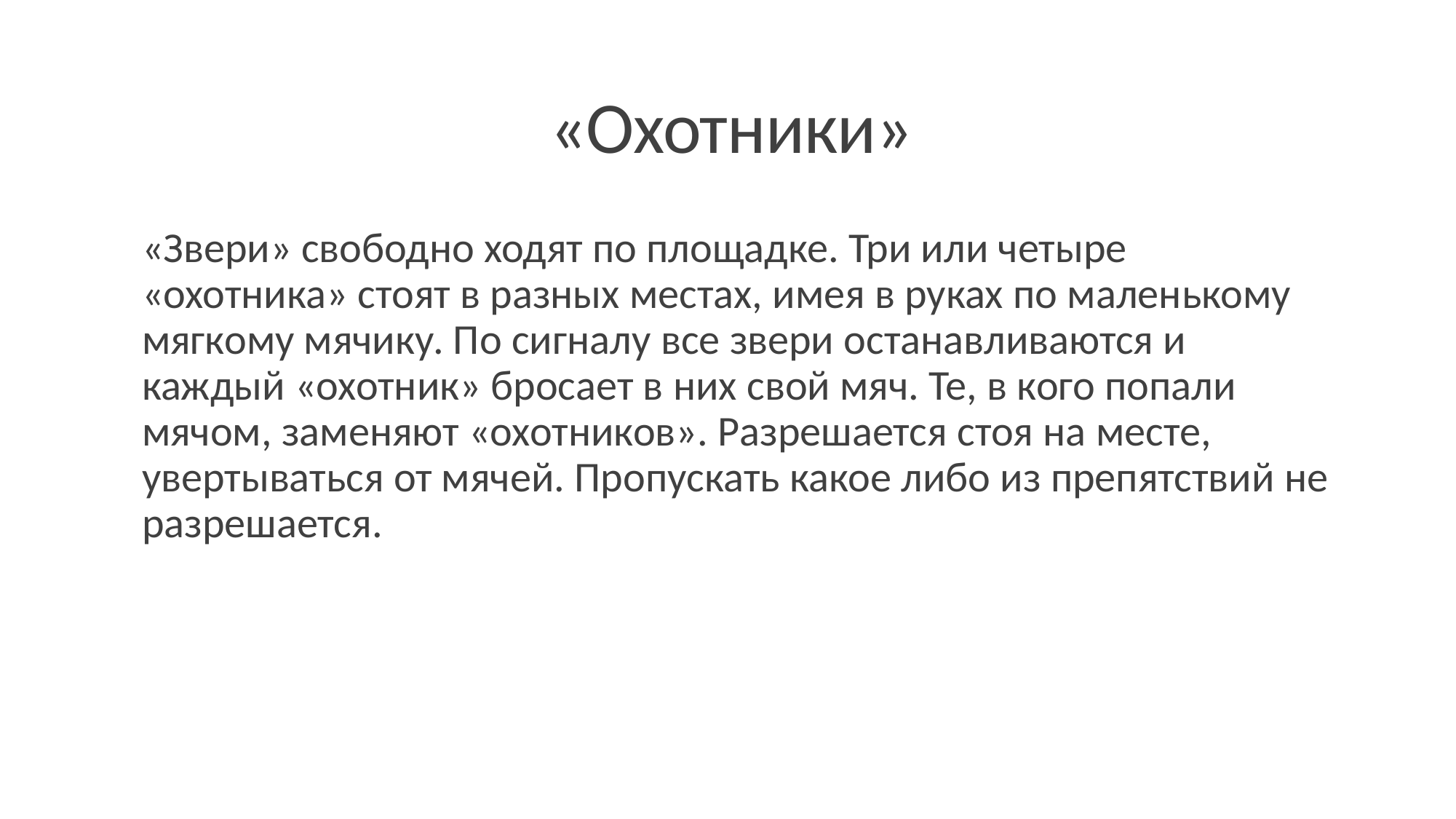

# «Охотники»
«Звери» свободно ходят по площадке. Три или четыре «охотника» стоят в разных местах, имея в руках по маленькому мягкому мячику. По сигналу все звери останавливаются и каждый «охотник» бросает в них свой мяч. Те, в кого попали мячом, заменяют «охотников». Разрешается стоя на месте, увертываться от мячей. Пропускать какое либо из препятствий не разрешается.